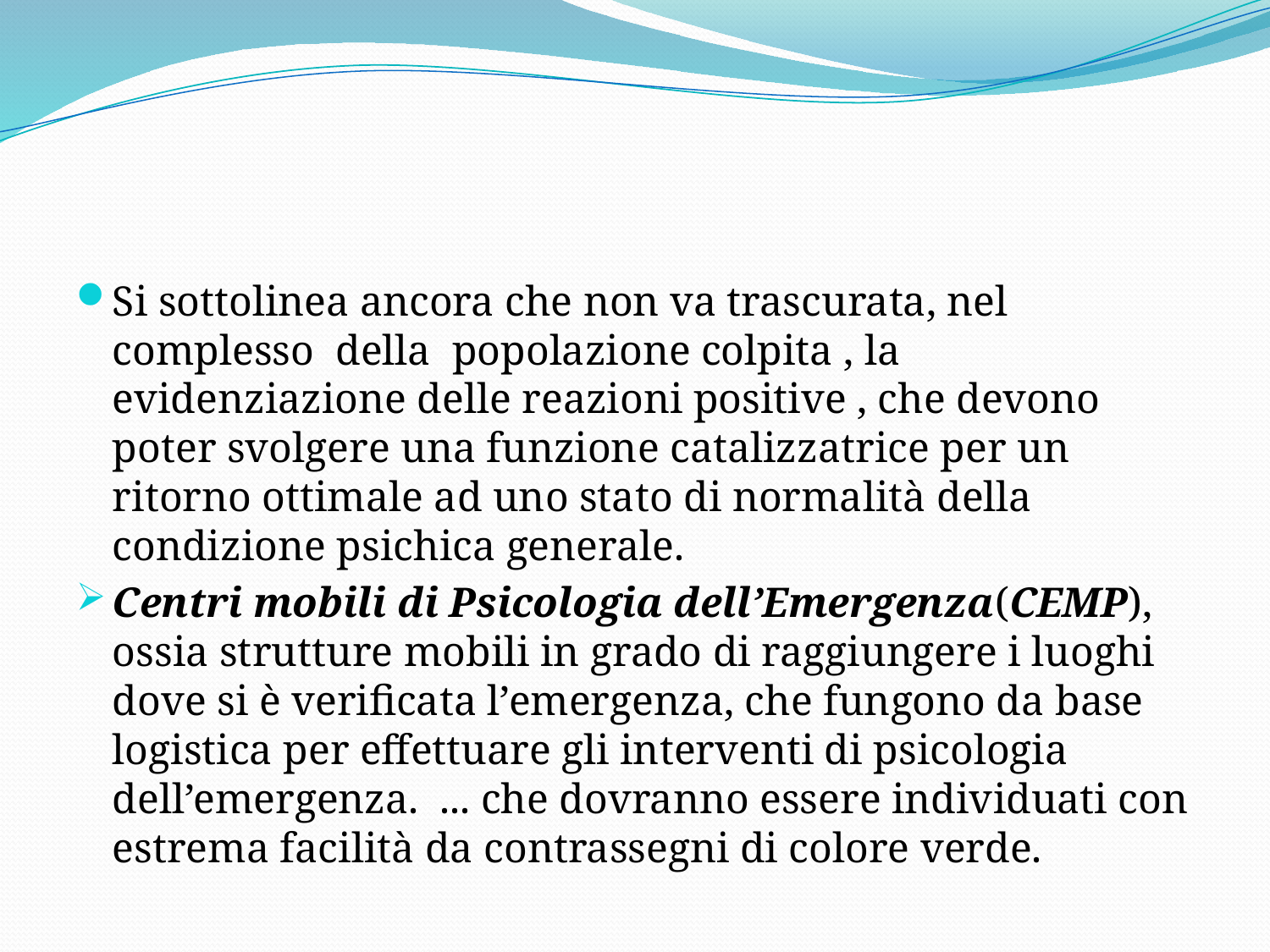

#
Si sottolinea ancora che non va trascurata, nel complesso  della  popolazione colpita , la evidenziazione delle reazioni positive , che devono poter svolgere una funzione catalizzatrice per un ritorno ottimale ad uno stato di normalità della condizione psichica generale.
Centri mobili di Psicologia dell’Emergenza(CEMP), ossia strutture mobili in grado di raggiungere i luoghi dove si è verificata l’emergenza, che fungono da base logistica per effettuare gli interventi di psicologia dell’emergenza.  ... che dovranno essere individuati con estrema facilità da contrassegni di colore verde.